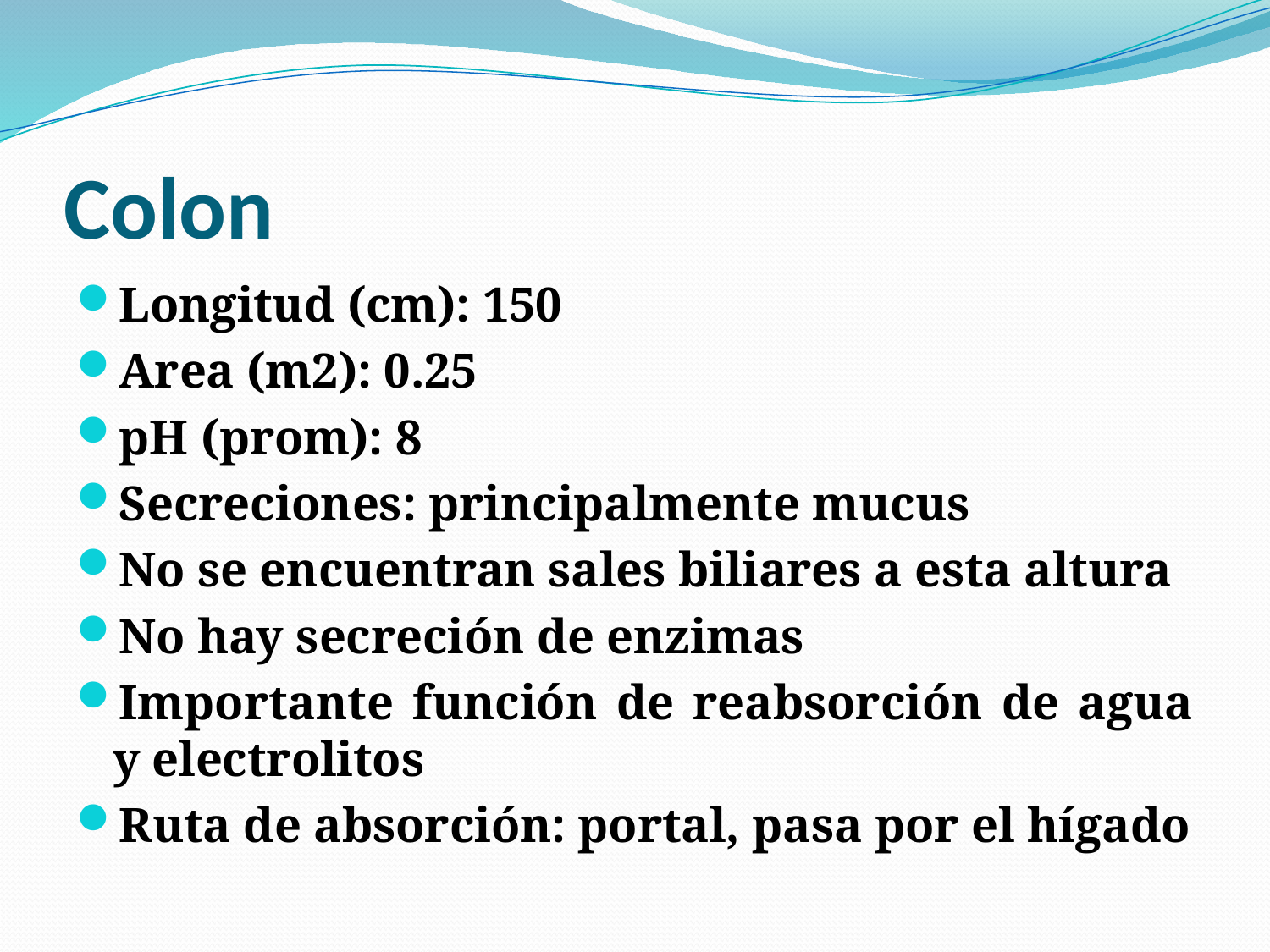

# Colon
Longitud (cm): 150
Area (m2): 0.25
pH (prom): 8
Secreciones: principalmente mucus
No se encuentran sales biliares a esta altura
No hay secreción de enzimas
Importante función de reabsorción de agua y electrolitos
Ruta de absorción: portal, pasa por el hígado